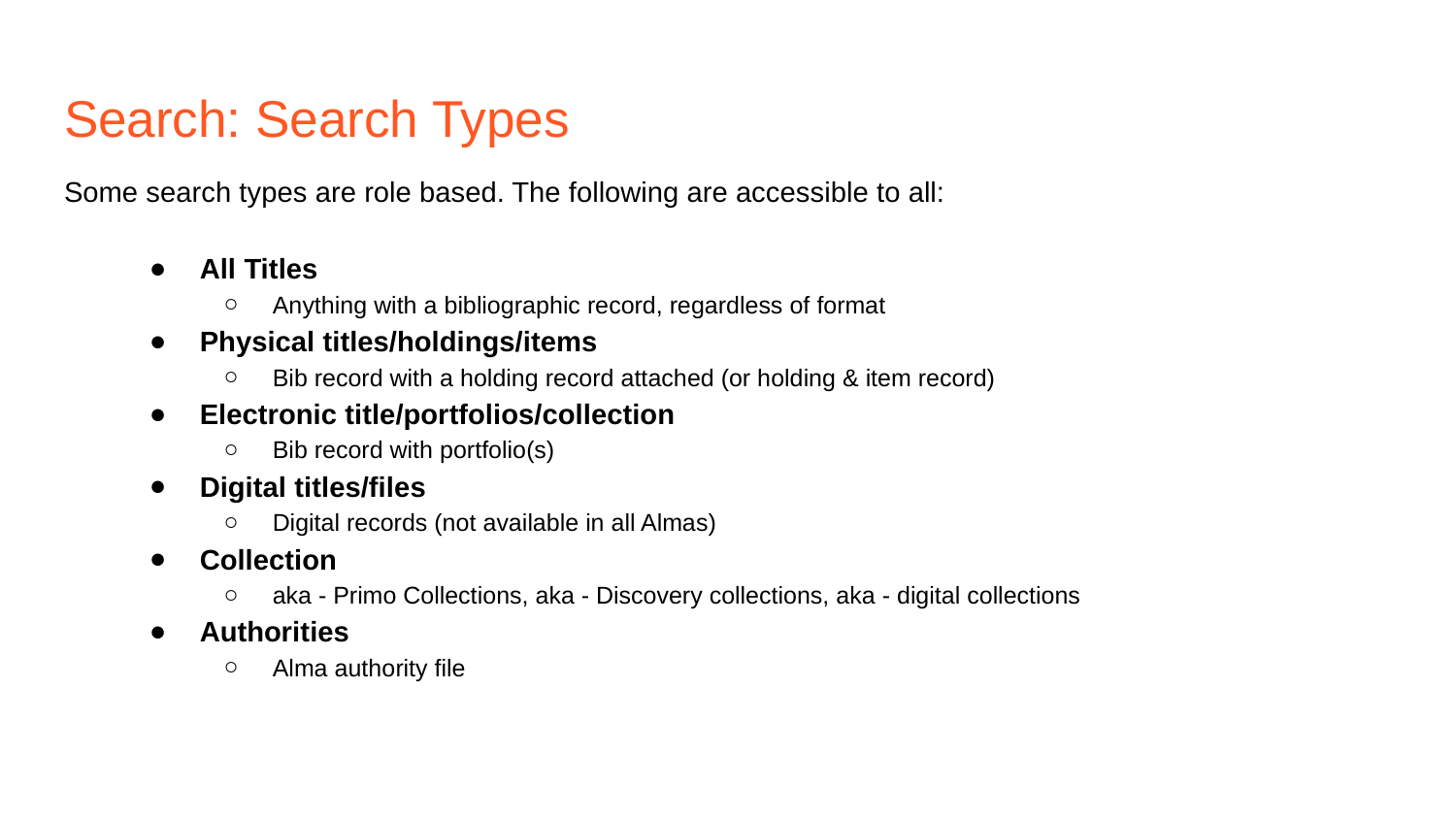

# Search: Search Types
Some search types are role based. The following are accessible to all:
All Titles
Anything with a bibliographic record, regardless of format
Physical titles/holdings/items
Bib record with a holding record attached (or holding & item record)
Electronic title/portfolios/collection
Bib record with portfolio(s)
Digital titles/files
Digital records (not available in all Almas)
Collection
aka - Primo Collections, aka - Discovery collections, aka - digital collections
Authorities
Alma authority file